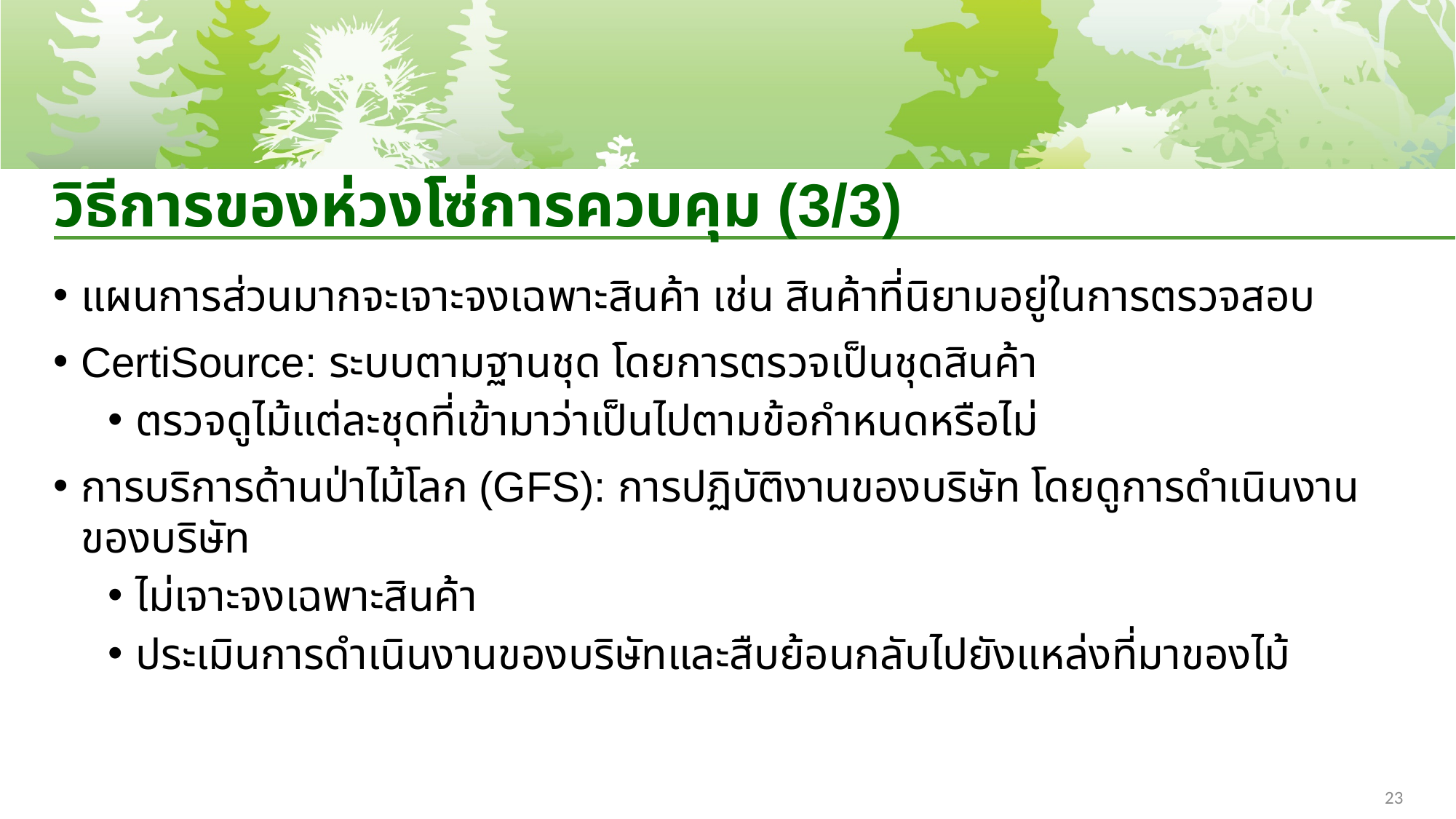

# วิธีการของห่วงโซ่การควบคุม (3/3)
แผนการส่วนมากจะเจาะจงเฉพาะสินค้า เช่น สินค้าที่นิยามอยู่ในการตรวจสอบ
CertiSource: ระบบตามฐานชุด โดยการตรวจเป็นชุดสินค้า
ตรวจดูไม้แต่ละชุดที่เข้ามาว่าเป็นไปตามข้อกำหนดหรือไม่
การบริการด้านป่าไม้โลก (GFS): การปฏิบัติงานของบริษัท โดยดูการดำเนินงานของบริษัท
ไม่เจาะจงเฉพาะสินค้า
ประเมินการดำเนินงานของบริษัทและสืบย้อนกลับไปยังแหล่งที่มาของไม้
23